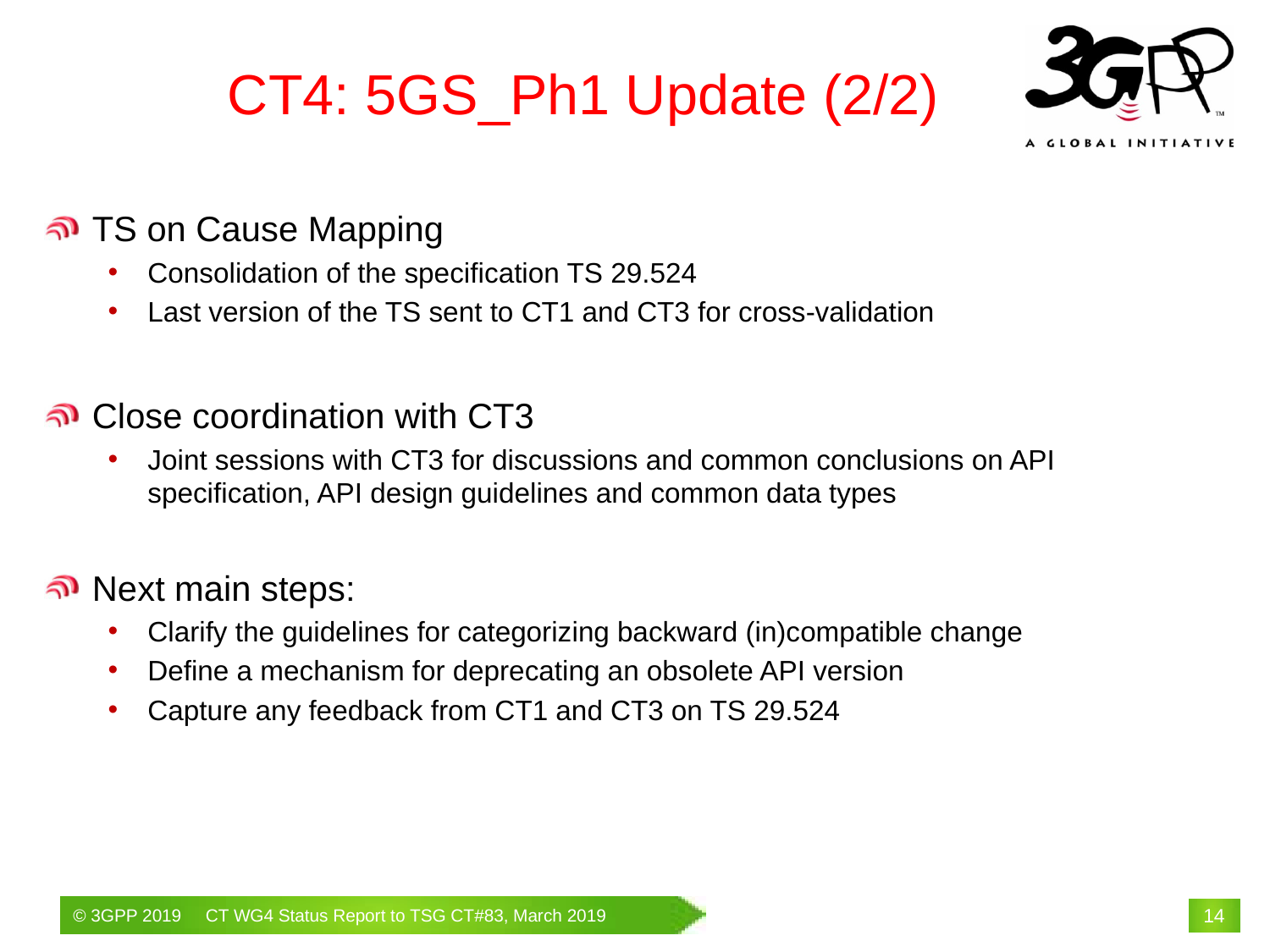

# CT4: 5GS_Ph1 Update (2/2)

TS on Cause Mapping
Consolidation of the specification TS 29.524
Last version of the TS sent to CT1 and CT3 for cross-validation

Close coordination with CT3
Joint sessions with CT3 for discussions and common conclusions on API specification, API design guidelines and common data types

Next main steps:
Clarify the guidelines for categorizing backward (in)compatible change
Define a mechanism for deprecating an obsolete API version
Capture any feedback from CT1 and CT3 on TS 29.524